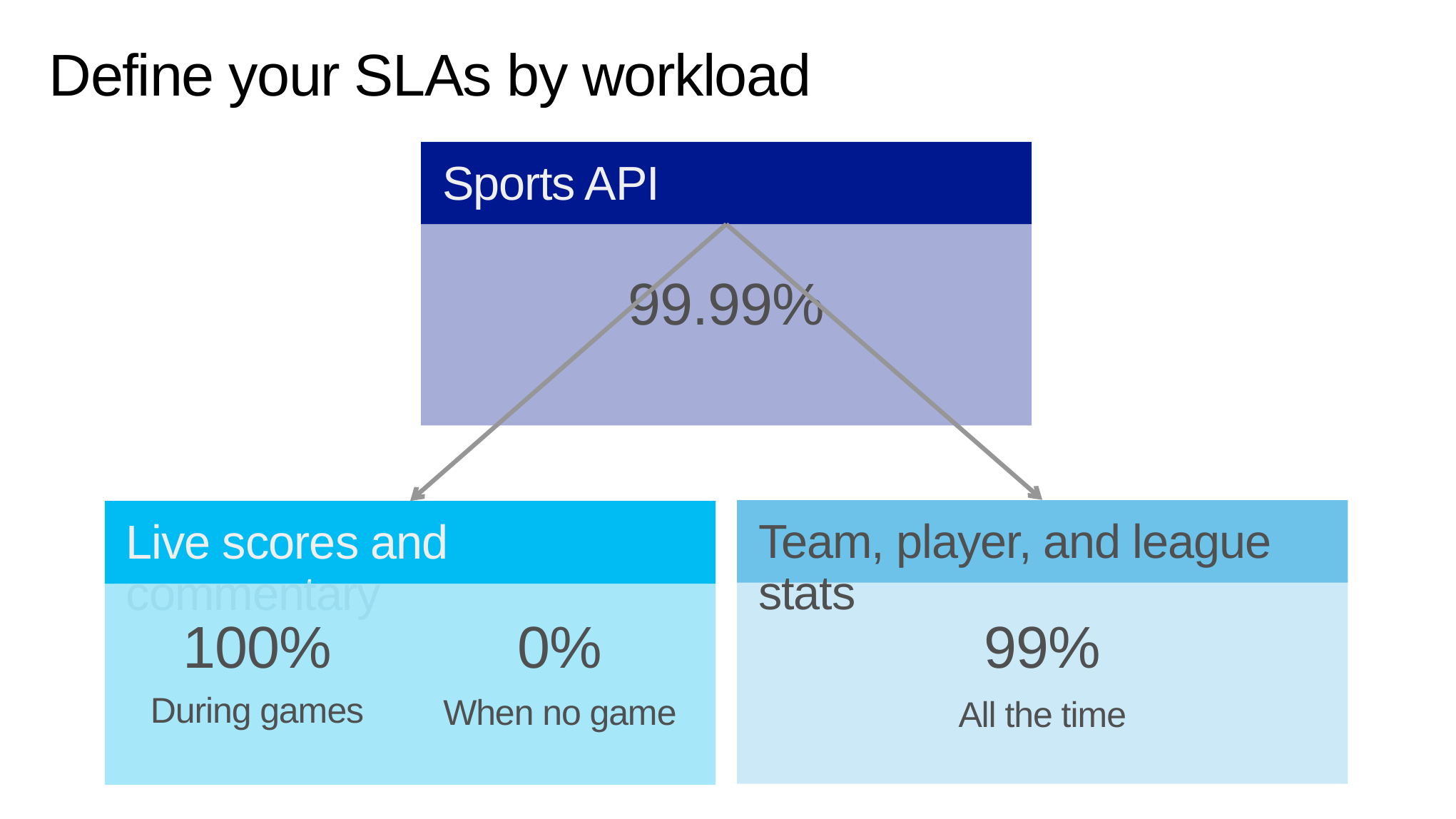

# Define your SLAs by workload
Sports API

99.99%
Team, player, and league stats
99%
All the time

Live scores and commentary
100%
0%
During games
When no game